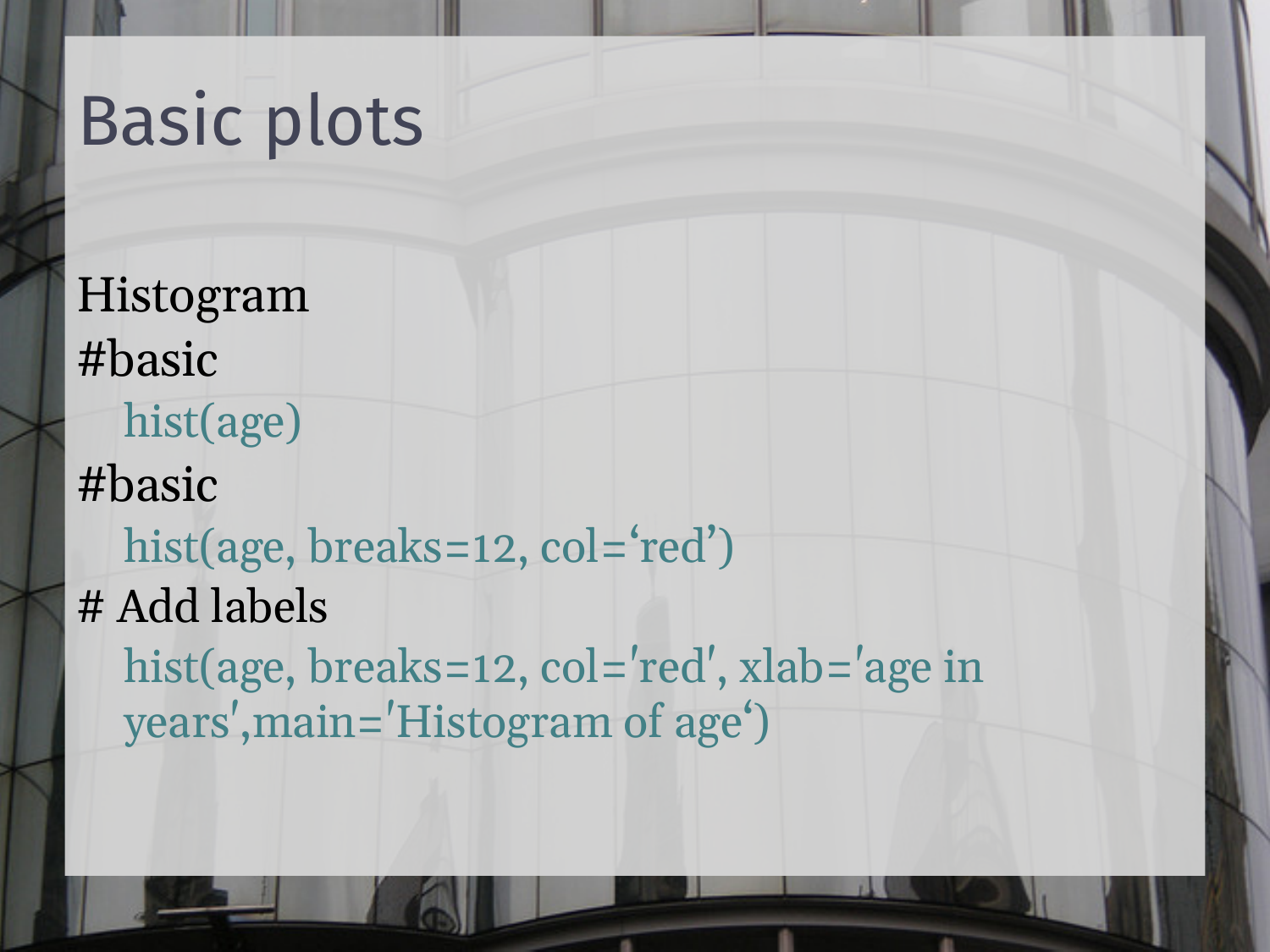

Basic plots

Histogram
#basic
	hist(age)
#basic
	hist(age, breaks=12, col=‘red’)
# Add labels
	hist(age, breaks=12, col='red', xlab='age in years',main='Histogram of age‘)